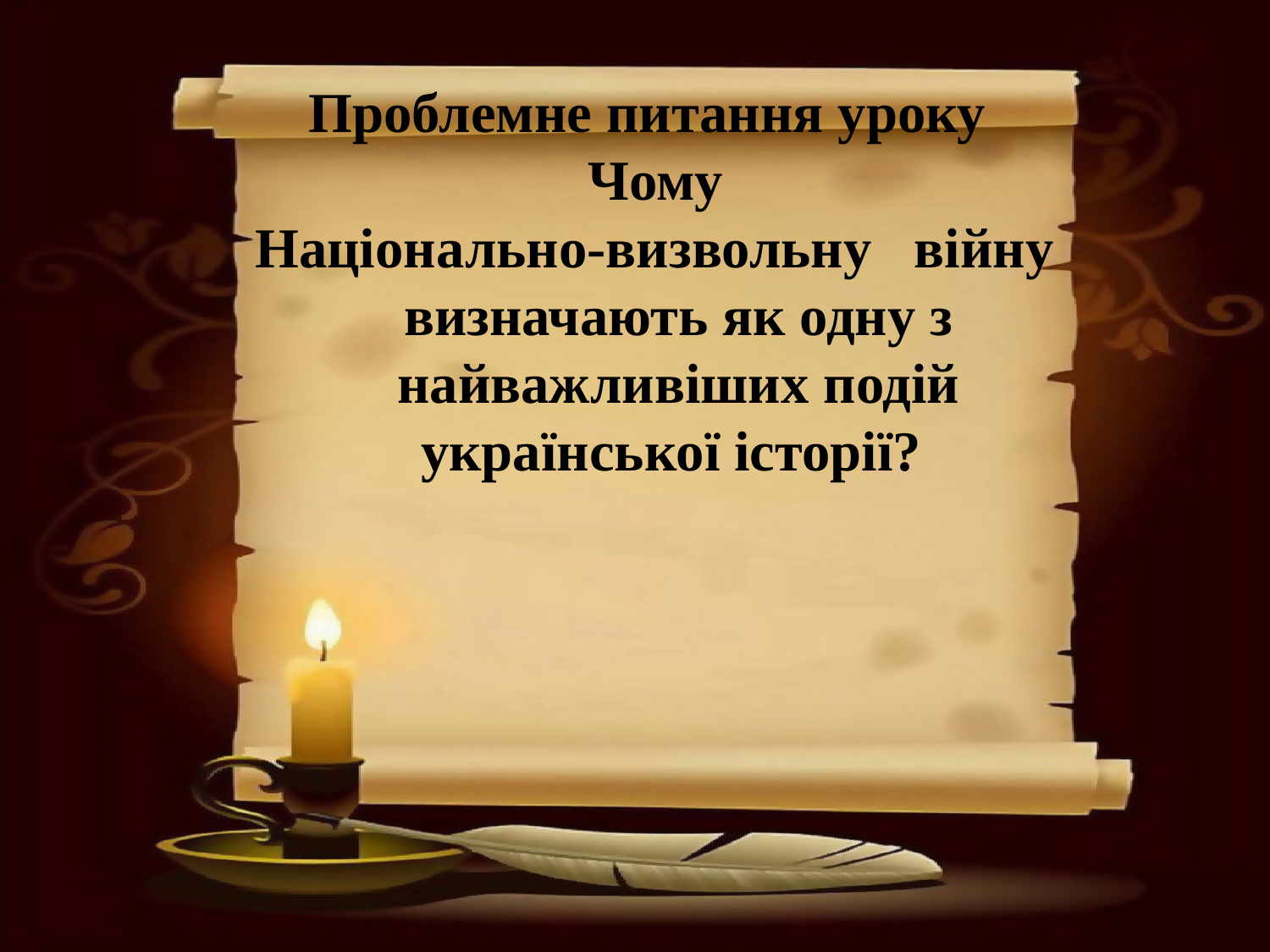

Проблемне питання уроку
 Чому
Національно-визвольну   війну визначають як одну з найважливіших подій української історії?